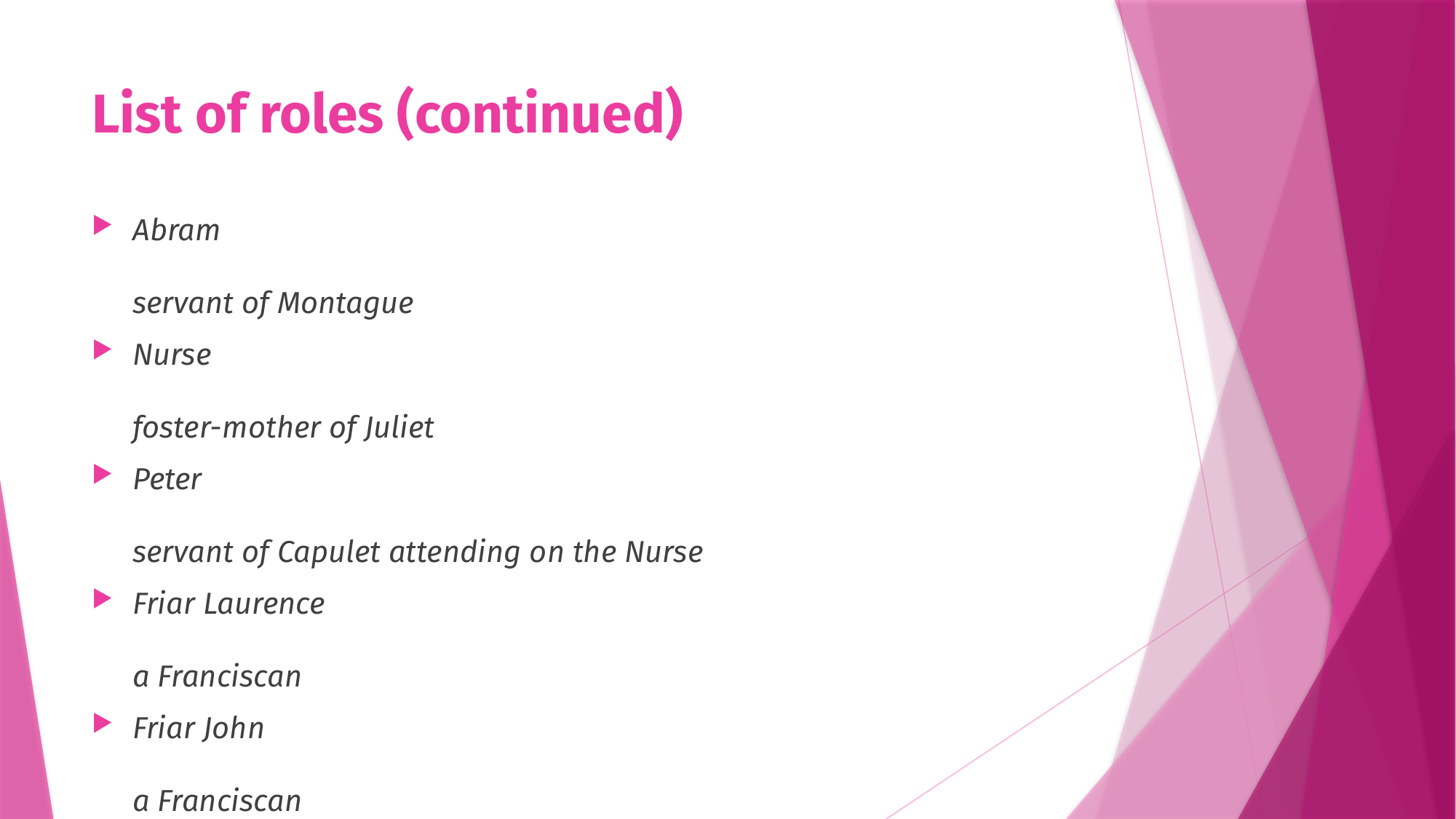

# List of roles (continued)
Abram	servant of Montague
Nurse	foster-mother of Juliet
Peter	servant of Capulet attending on the Nurse
Friar Laurence	a Franciscan
Friar John	a Franciscan
Apothecary	of Mantua
Sampson	of the Capulet household
Gregory	of the Capulet household
Anthony	of the Capulet household